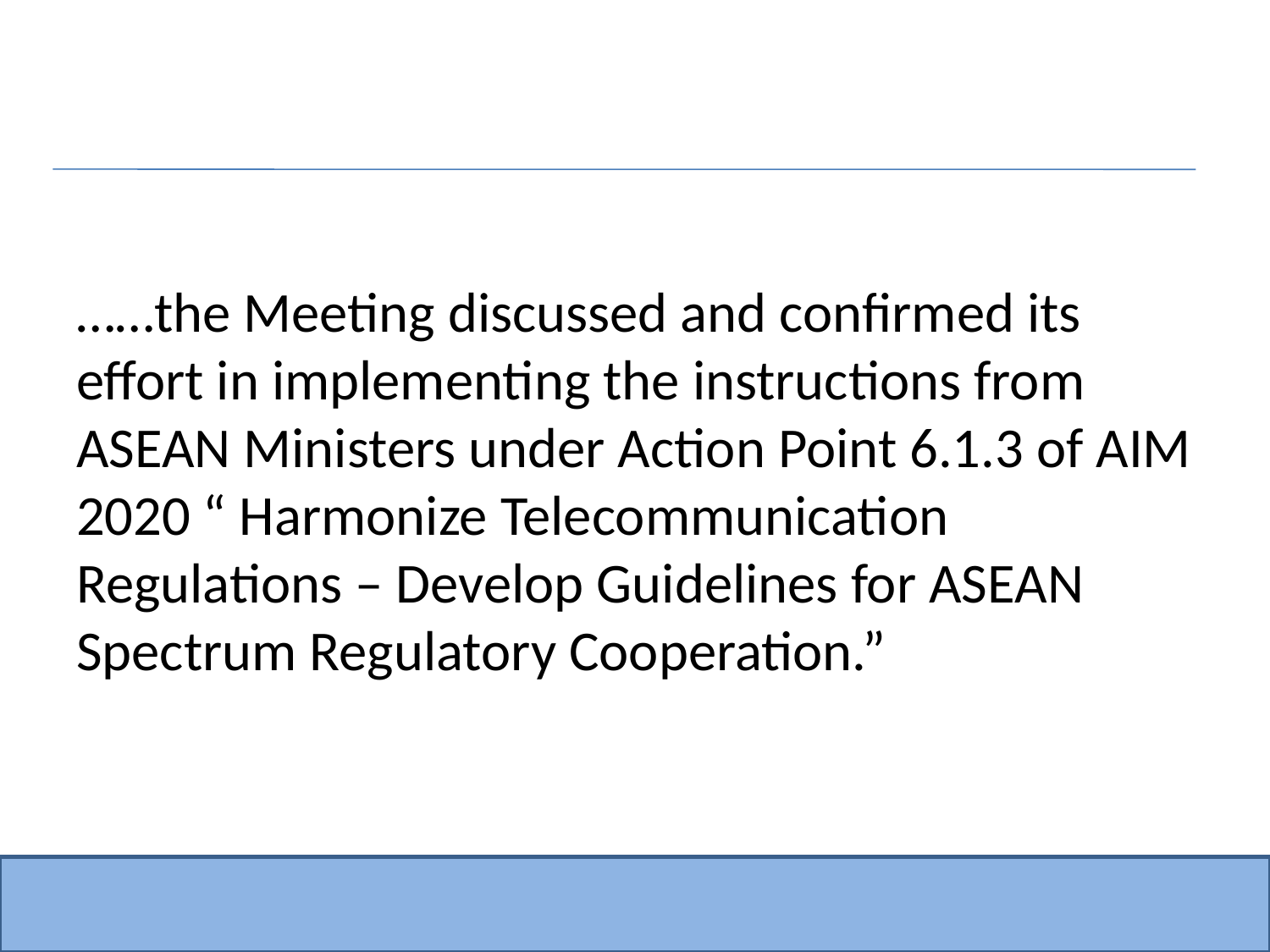

……the Meeting discussed and confirmed its effort in implementing the instructions from ASEAN Ministers under Action Point 6.1.3 of AIM 2020 “ Harmonize Telecommunication Regulations – Develop Guidelines for ASEAN Spectrum Regulatory Cooperation.”